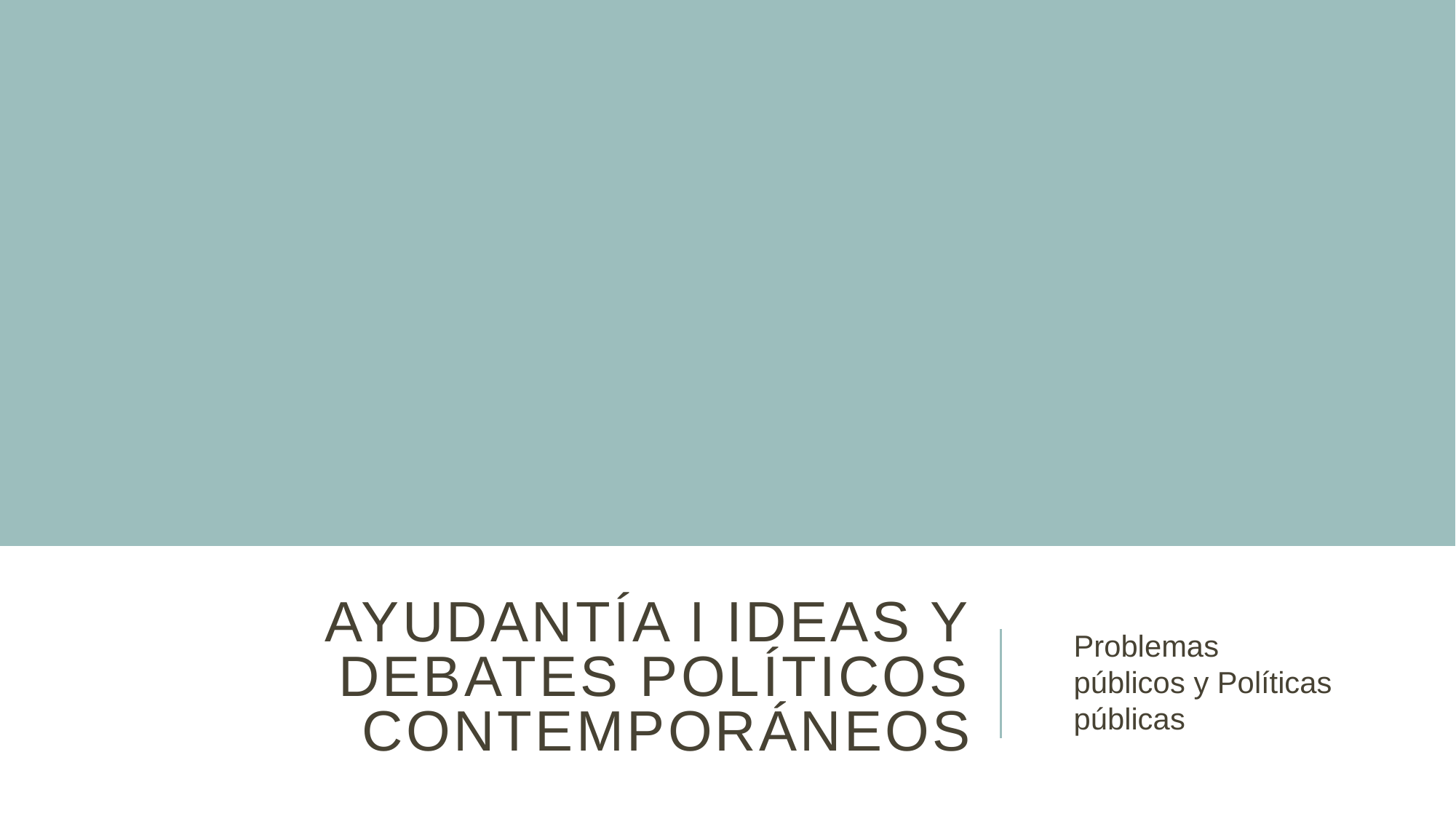

# Ayudantía I Ideas y Debates Políticos Contemporáneos
Problemas públicos y Políticas públicas